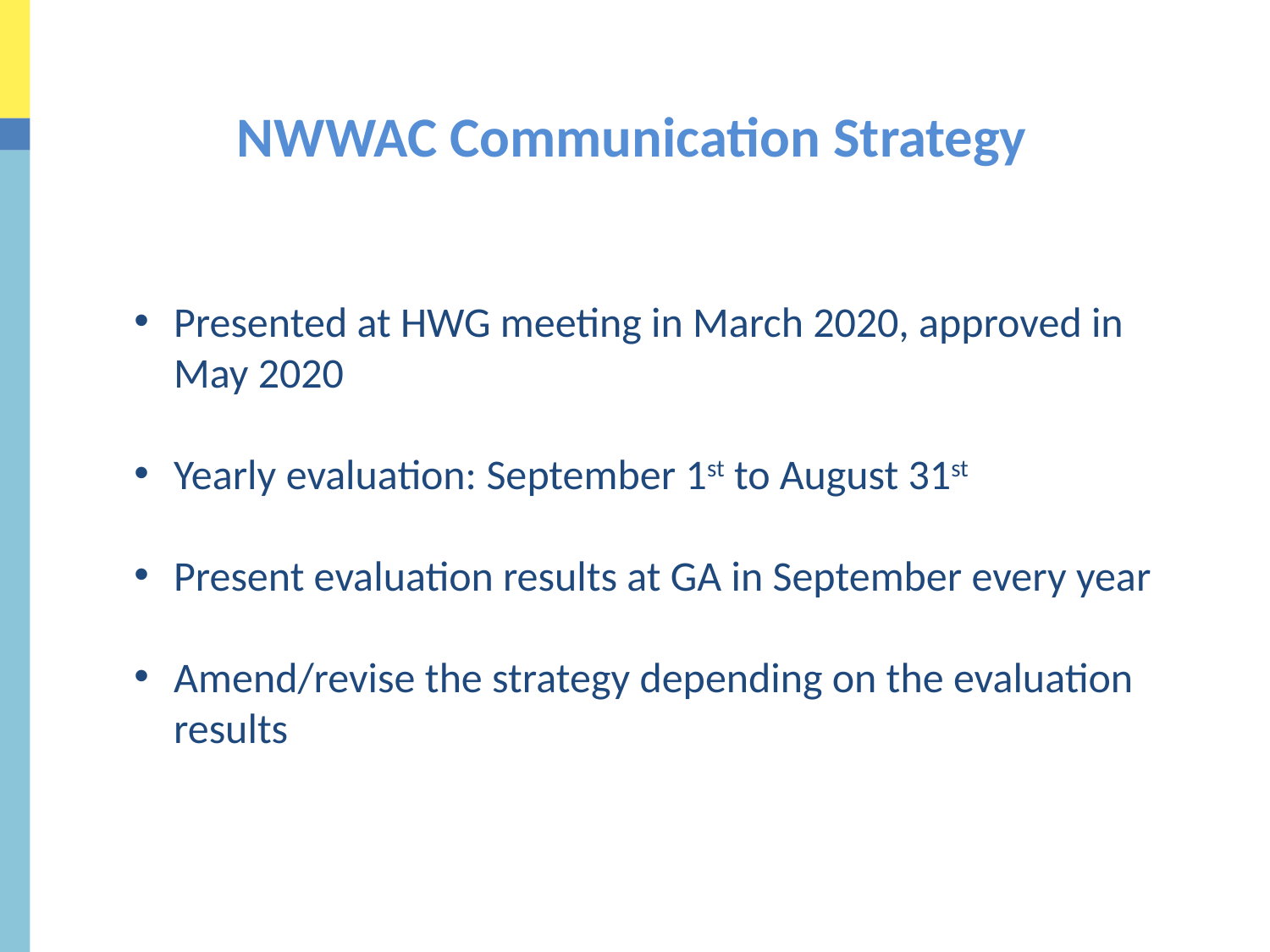

# NWWAC Communication Strategy

Presented at HWG meeting in March 2020, approved in May 2020

Yearly evaluation: September 1st to August 31st

Present evaluation results at GA in September every year

Amend/revise the strategy depending on the evaluation results